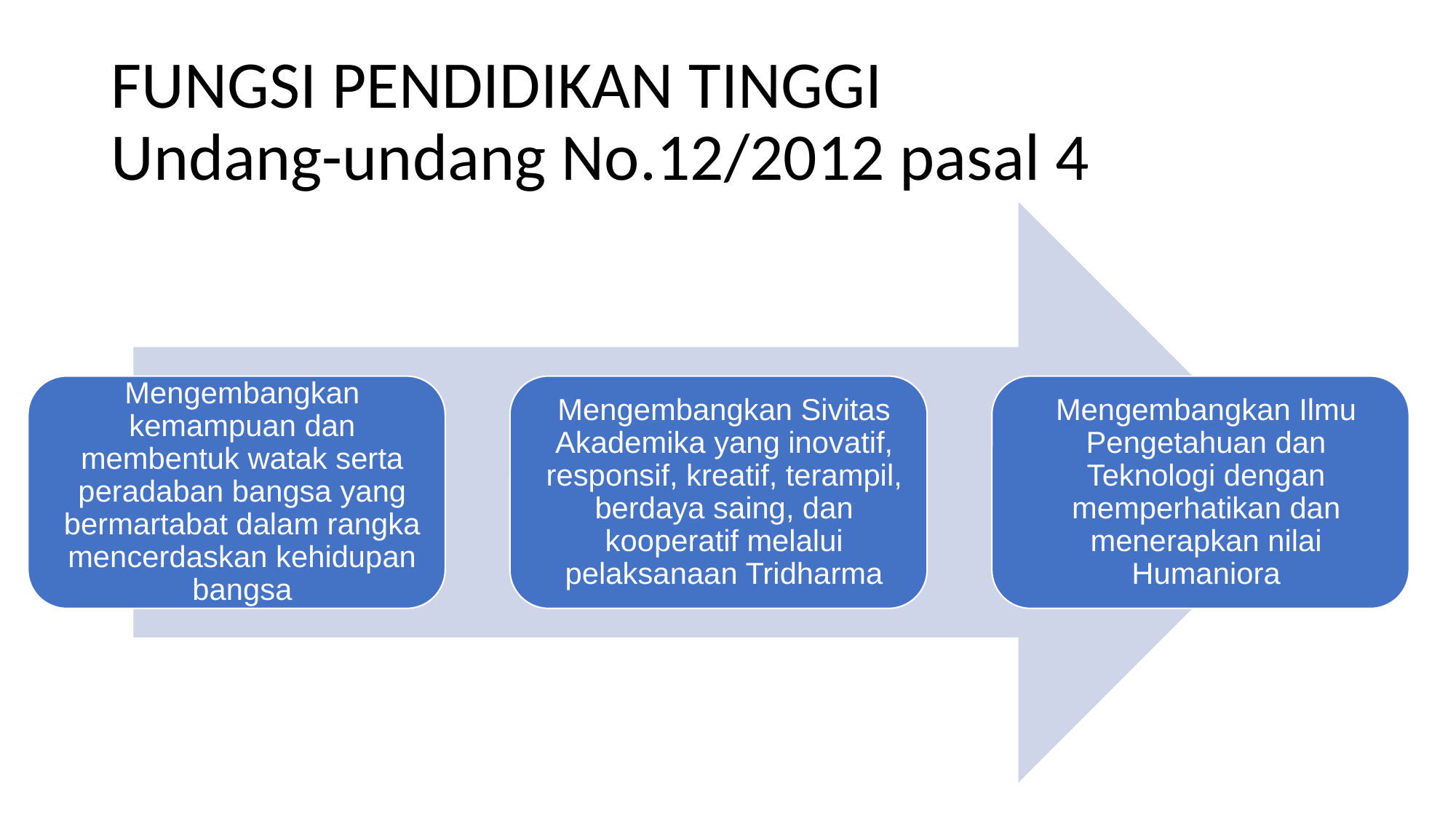

# FUNGSI PENDIDIKAN TINGGI Undang-undang No.12/2012 pasal 4
Mengembangkan kemampuan dan membentuk watak serta peradaban bangsa yang bermartabat dalam rangka
mencerdaskan kehidupan bangsa
Mengembangkan Sivitas
Akademika yang inovatif, responsif, kreatif, terampil, berdaya saing, dan kooperatif melalui pelaksanaan Tridharma
Mengembangkan Ilmu Pengetahuan dan Teknologi dengan memperhatikan dan menerapkan nilai Humaniora